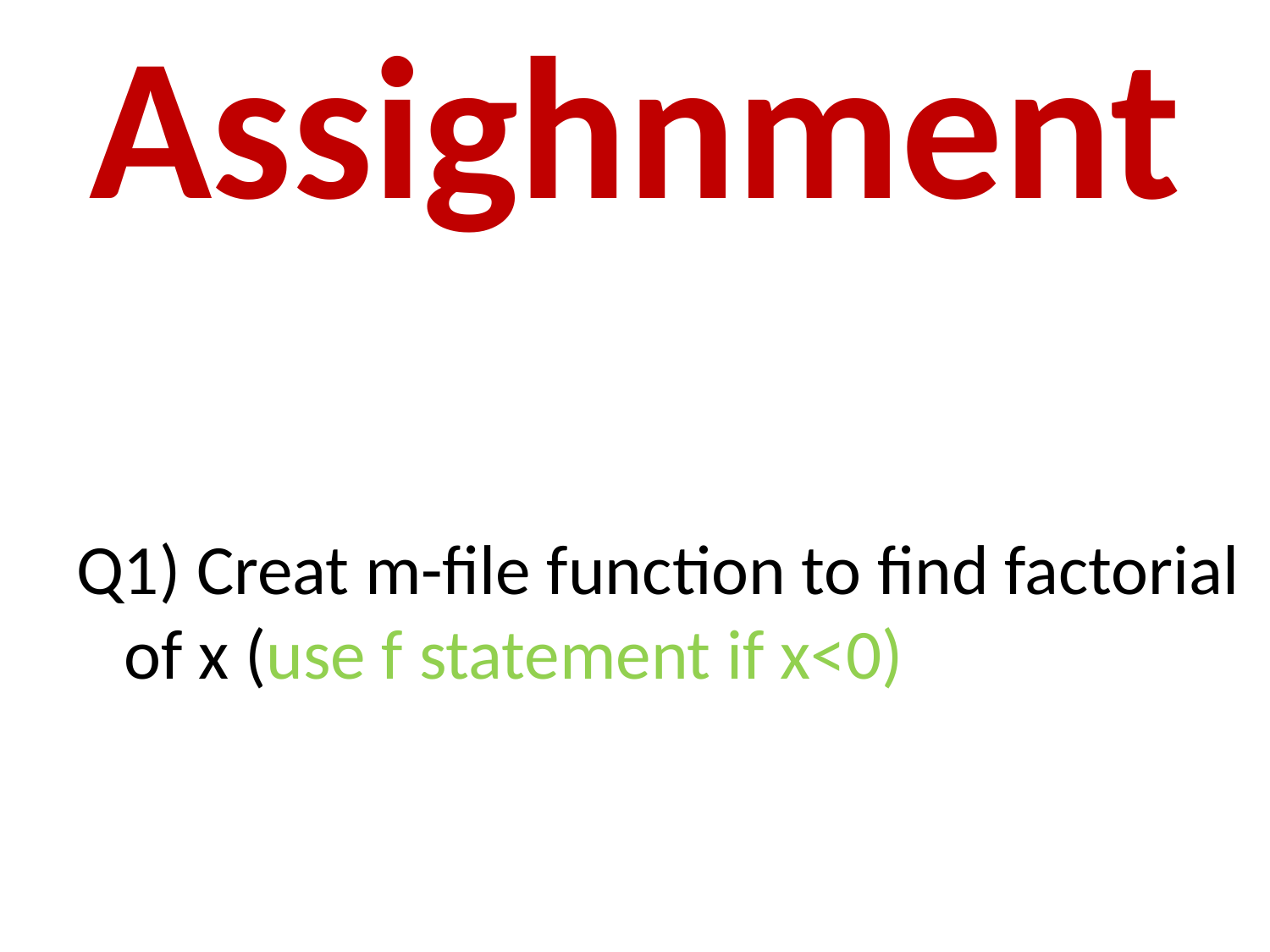

# Assighnment

Q1) Creat m-file function to find factorial of x (use f statement if x<0)